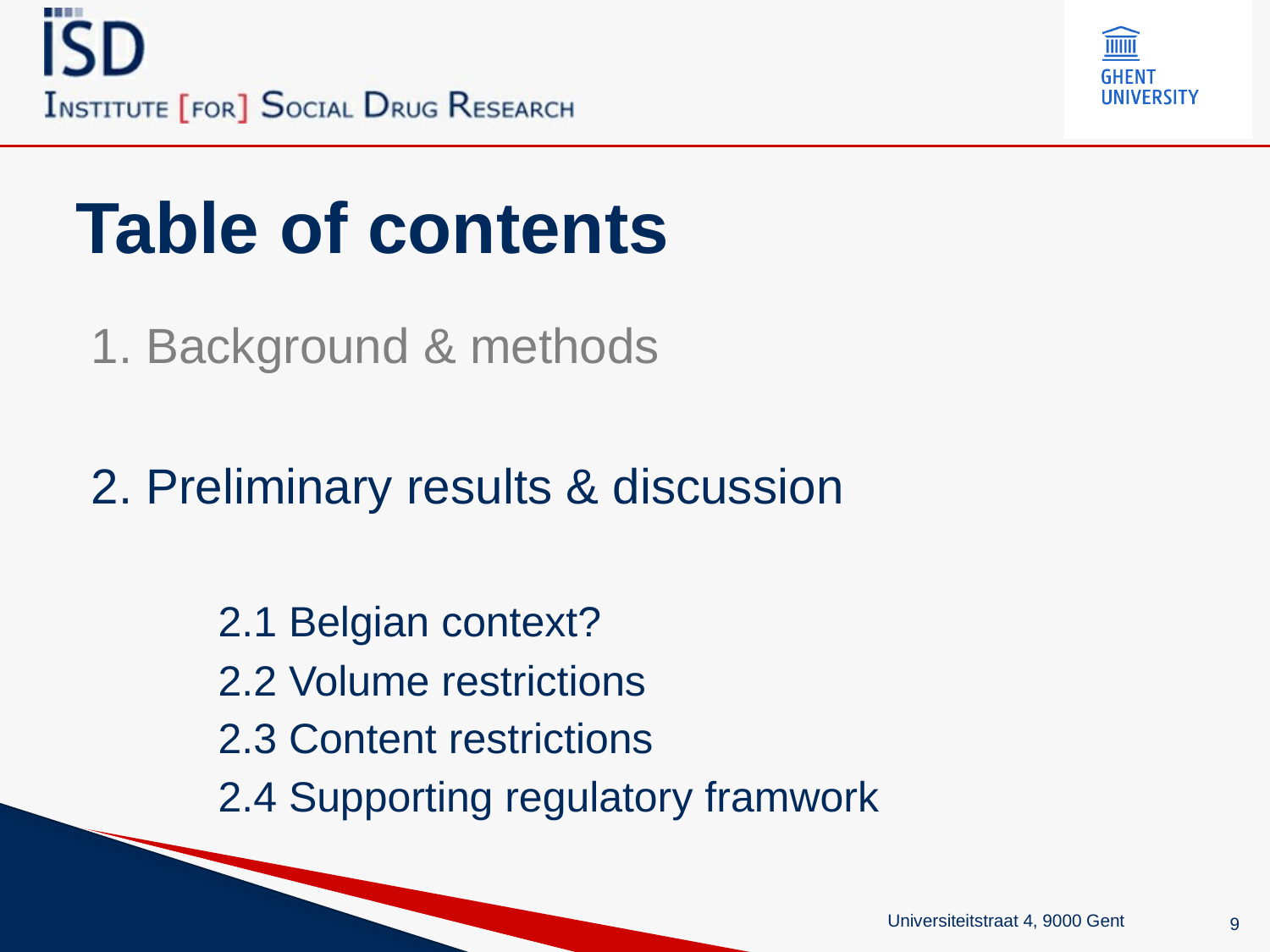

# Table of contents
1. Background & methods

2. Preliminary results & discussion

	2.1 Belgian context?
	2.2 Volume restrictions
	2.3 Content restrictions
	2.4 Supporting regulatory framwork

Universiteitstraat 4, 9000 Gent
9